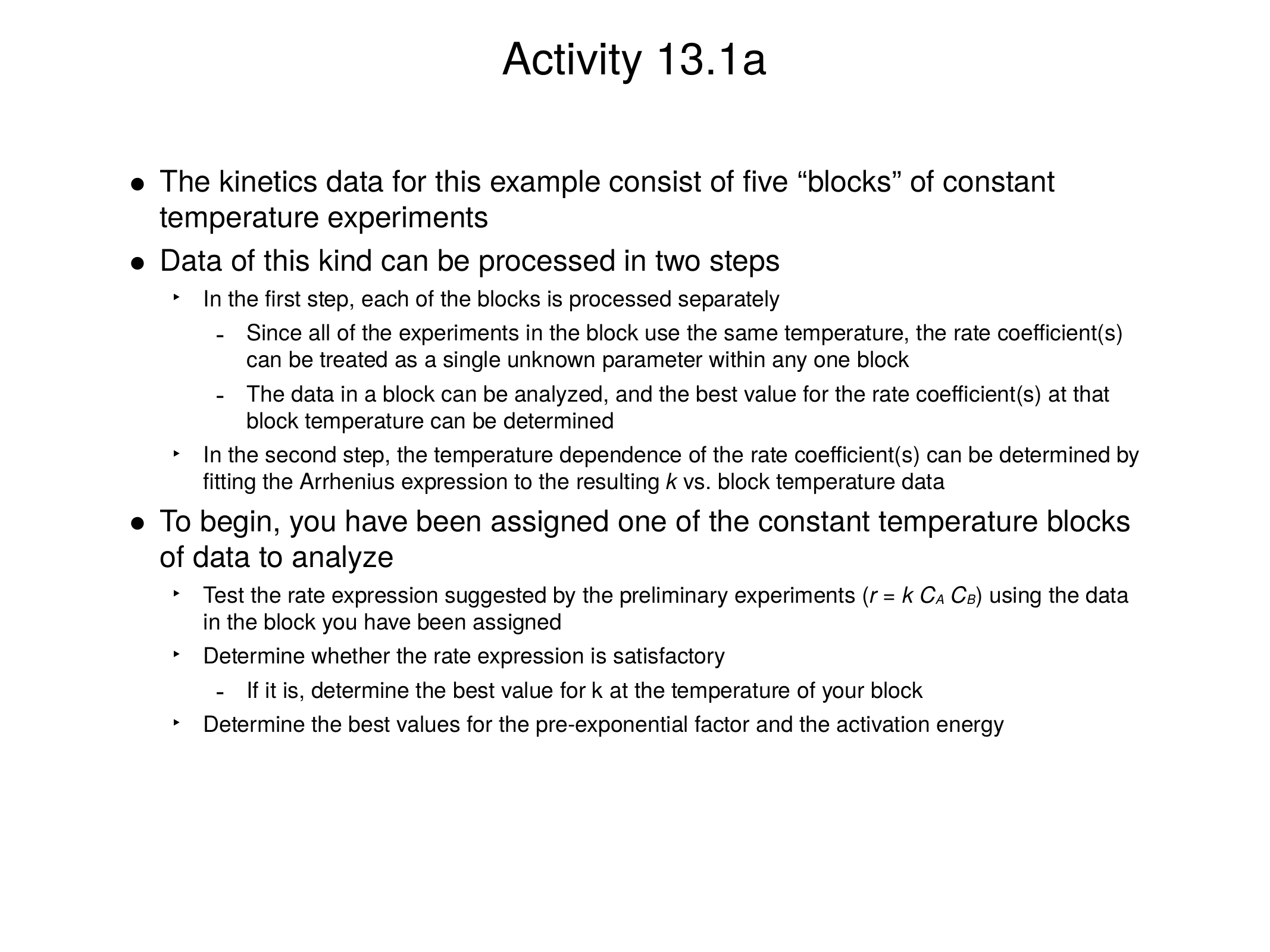

# Activity 13.1a
The kinetics data for this example consist of five “blocks” of constant temperature experiments
Data of this kind can be processed in two steps
In the first step, each of the blocks is processed separately
Since all of the experiments in the block use the same temperature, the rate coefficient(s) can be treated as a single unknown parameter within any one block
The data in a block can be analyzed, and the best value for the rate coefficient(s) at that block temperature can be determined
In the second step, the temperature dependence of the rate coefficient(s) can be determined by fitting the Arrhenius expression to the resulting k vs. block temperature data
To begin, you have been assigned one of the constant temperature blocks of data to analyze
Test the rate expression suggested by the preliminary experiments (r = k CA CB) using the data in the block you have been assigned
Determine whether the rate expression is satisfactory
If it is, determine the best value for k at the temperature of your block
Determine the best values for the pre-exponential factor and the activation energy